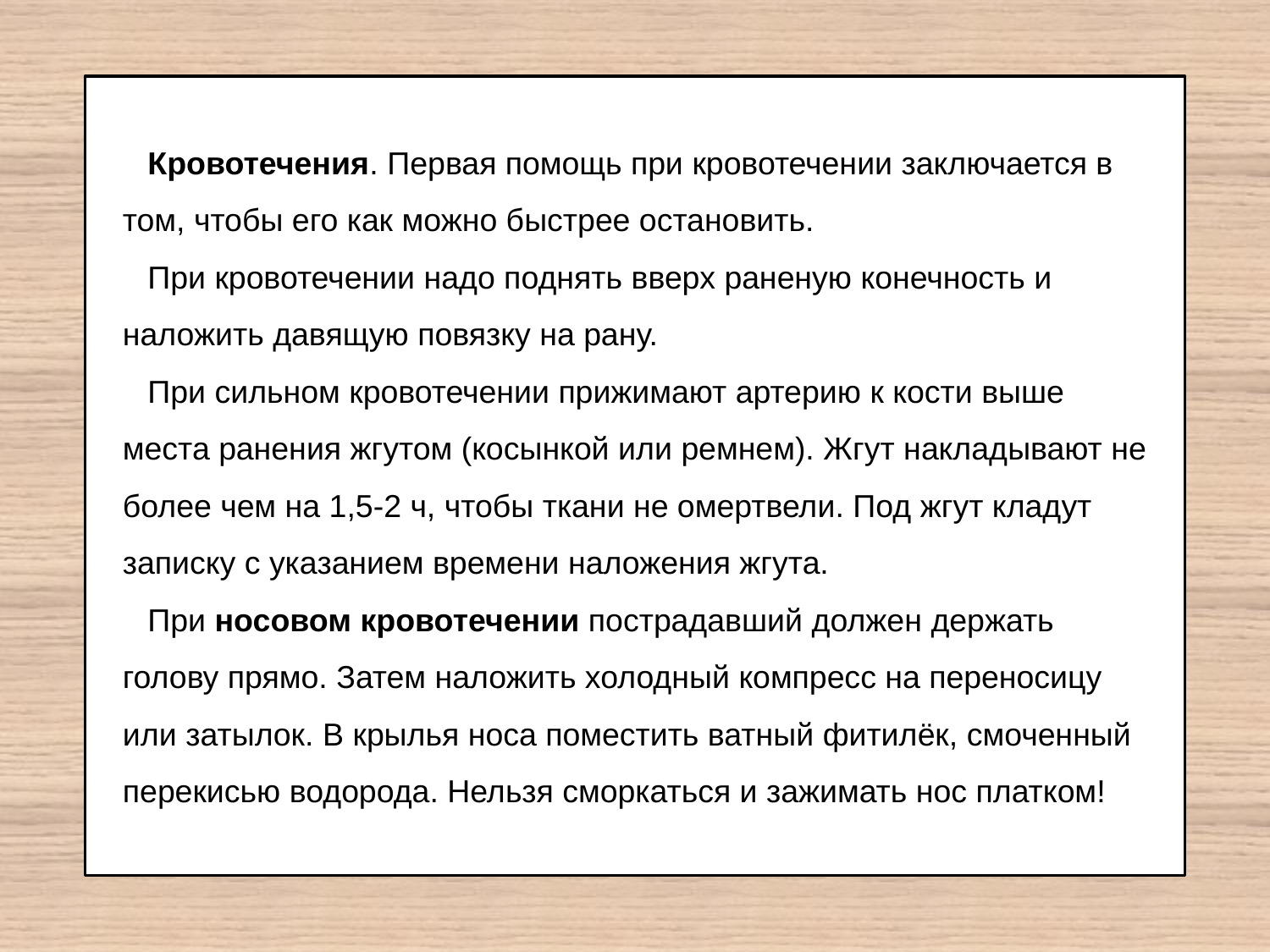

Кровотечения. Первая помощь при кровотечении заключается в том, чтобы его как можно быстрее остановить.
При кровотечении надо поднять вверх раненую конечность и наложить давящую повязку на рану.
При сильном кровотечении прижимают артерию к кости выше места ранения жгутом (косынкой или ремнем). Жгут накладывают не более чем на 1,5-2 ч, чтобы ткани не омертвели. Под жгут кладут записку с указанием времени наложения жгута.
При носовом кровотечении пострадавший должен держать голову прямо. Затем наложить холодный компресс на переносицу или затылок. В крылья носа поместить ватный фитилёк, смоченный перекисью водорода. Нельзя сморкаться и зажимать нос платком!